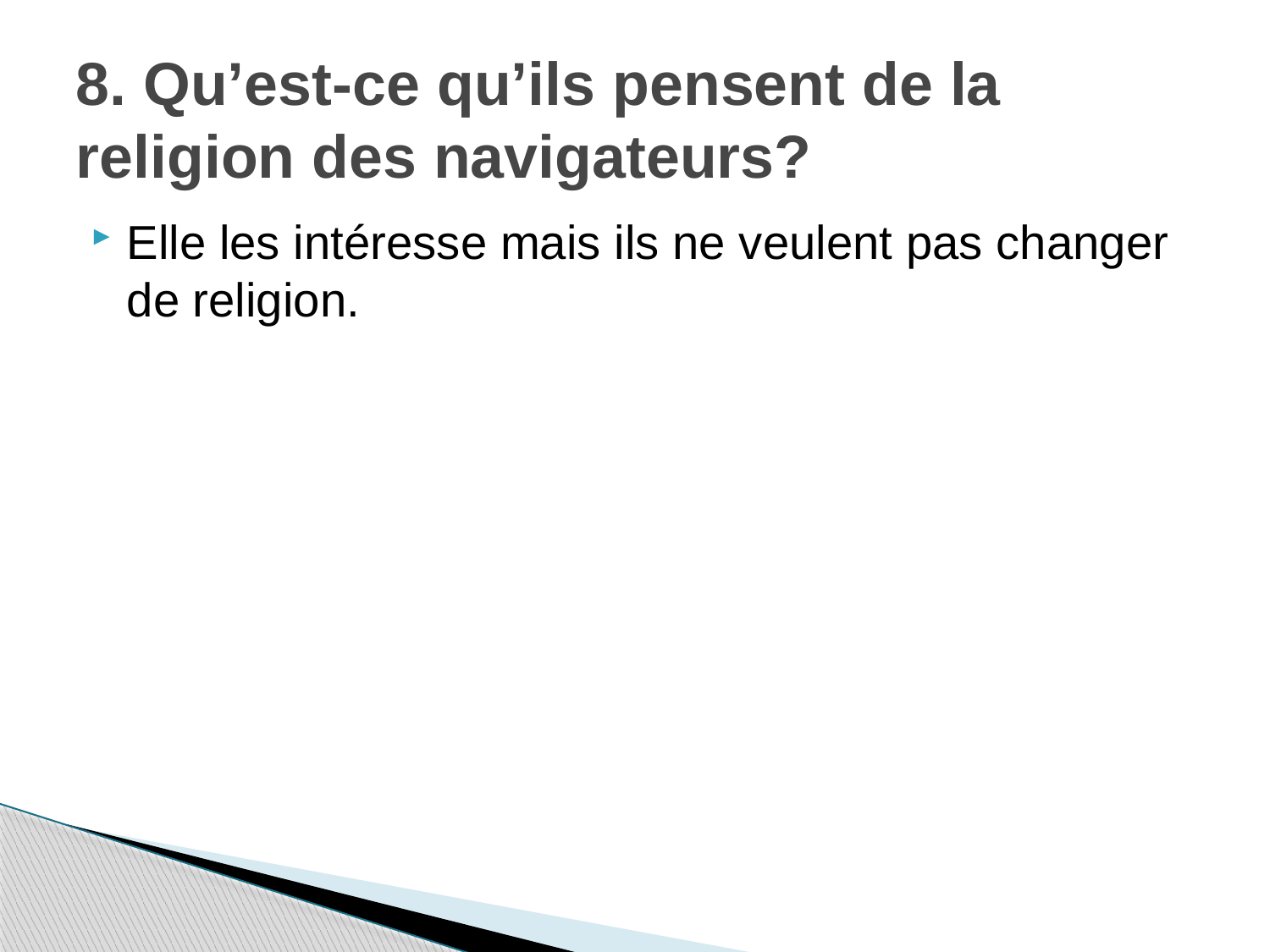

# 8. Qu’est-ce qu’ils pensent de la religion des navigateurs?
Elle les intéresse mais ils ne veulent pas changer de religion.